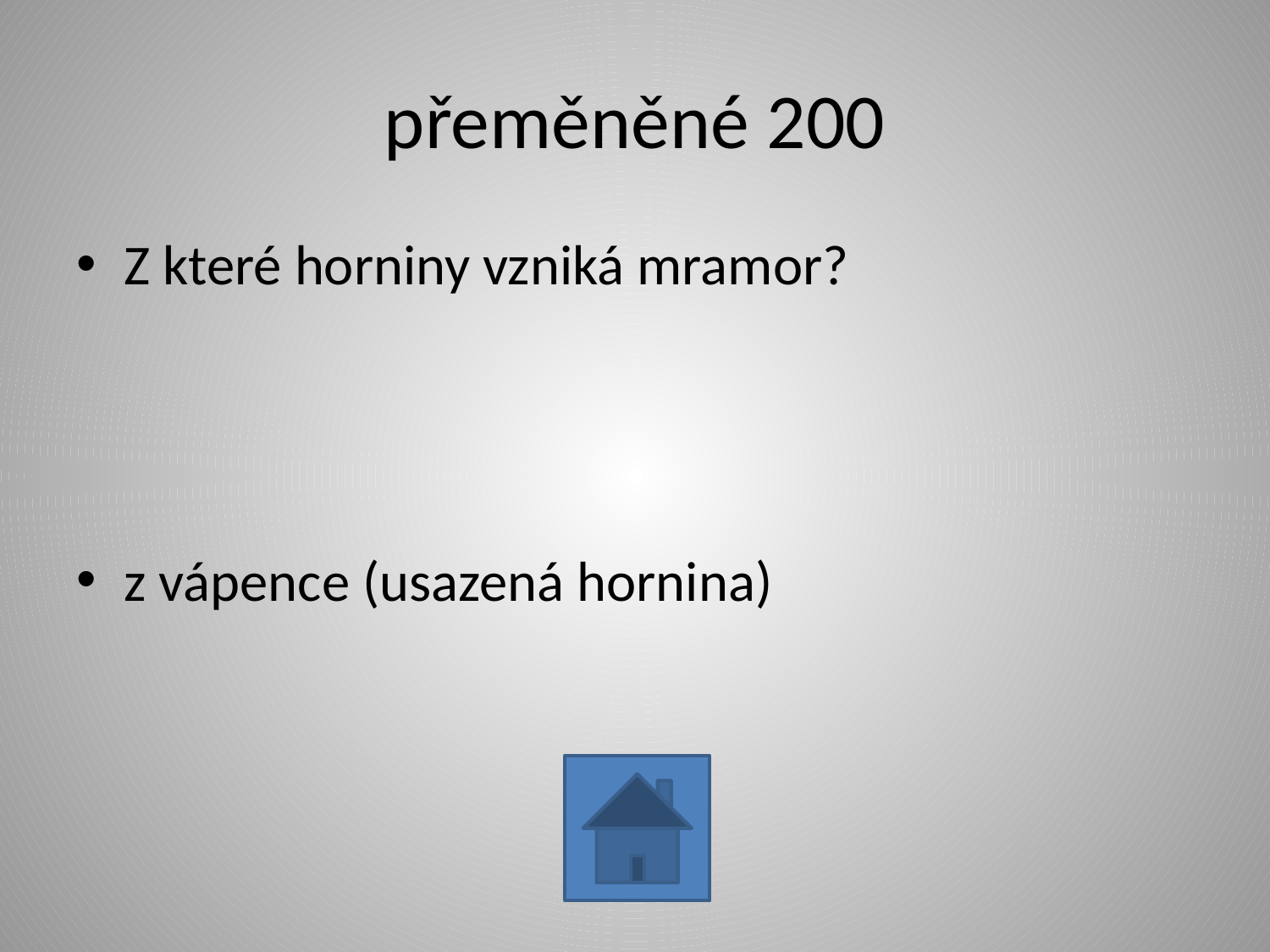

# přeměněné 200
Z které horniny vzniká mramor?

z vápence (usazená hornina)